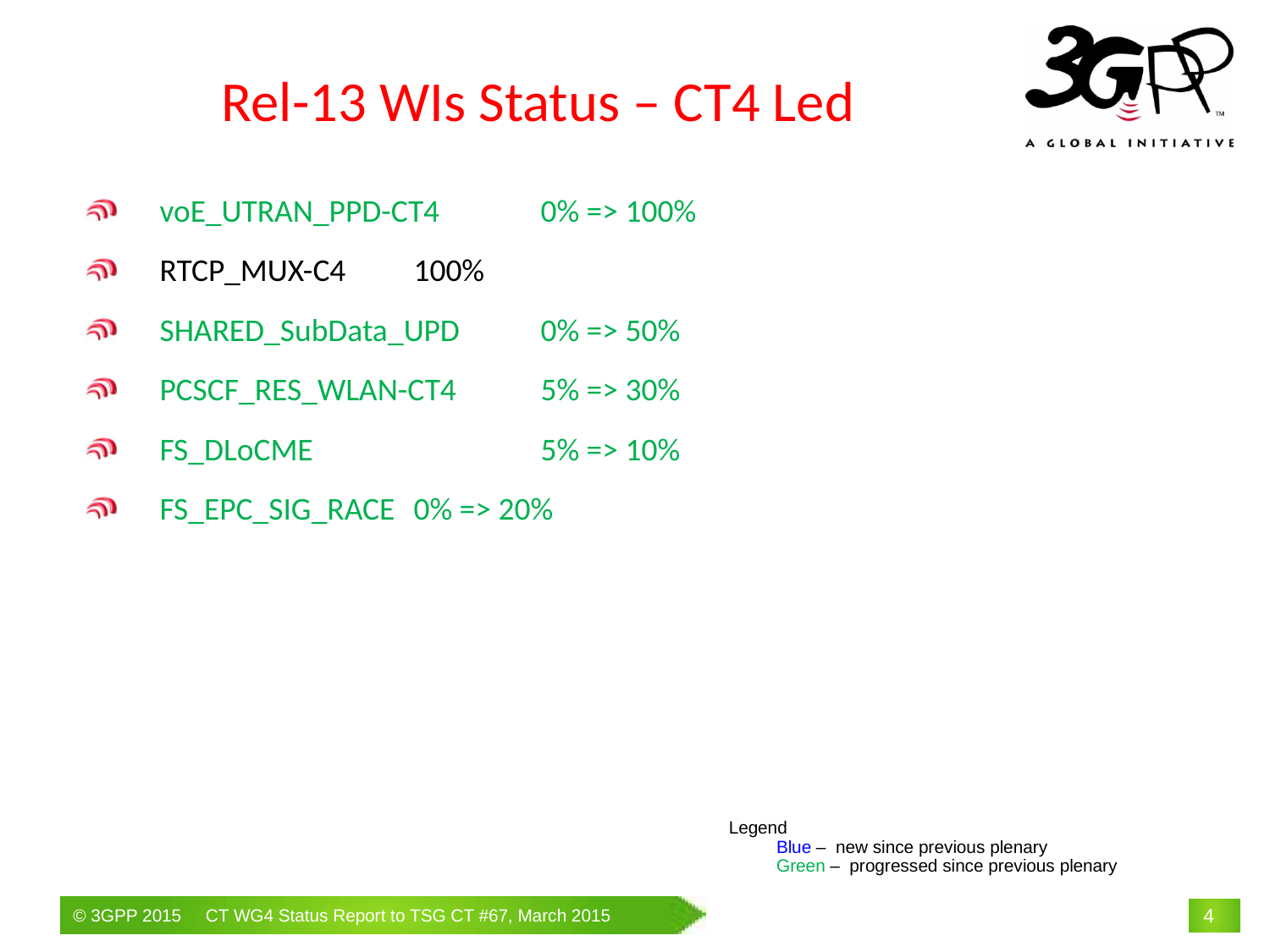

Rel-13 WIs Status – CT4 Led

voE_UTRAN_PPD-CT4	0% => 100%
RTCP_MUX-C4	100%
SHARED_SubData_UPD	0% => 50%
PCSCF_RES_WLAN-CT4	5% => 30%
FS_DLoCME		5% => 10%
FS_EPC_SIG_RACE	0% => 20%
Legend
Blue –  new since previous plenary
	Green –  progressed since previous plenary